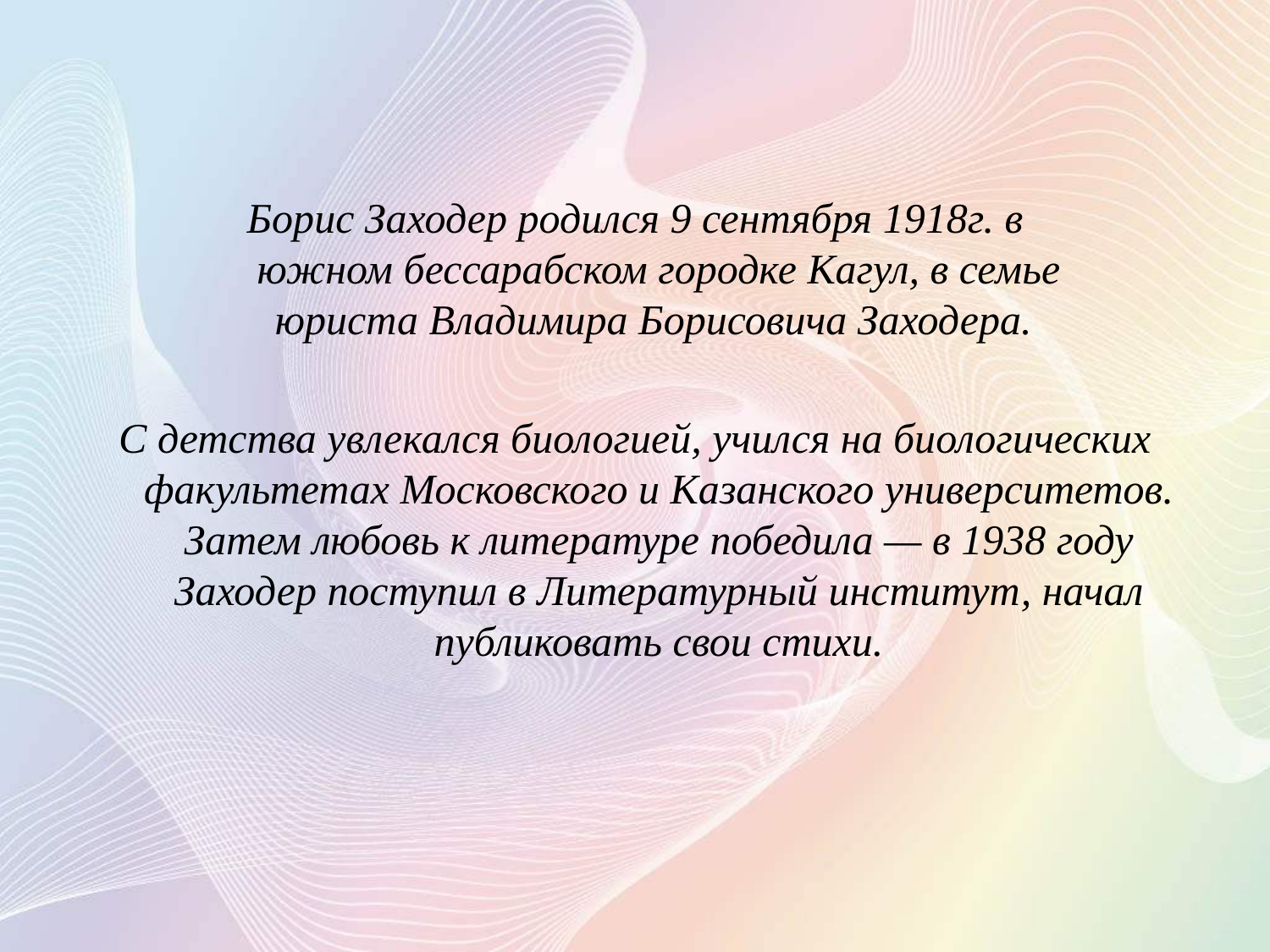

#

Борис Заходер родился 9 сентября 1918г. в южном бессарабском городке Кагул, в семье юриста Владимира Борисовича Заходера.

С детства увлекался биологией, учился на биологических факультетах Московского и Казанского университетов. Затем любовь к литературе победила — в 1938 году Заходер поступил в Литературный институт, начал публиковать свои стихи.